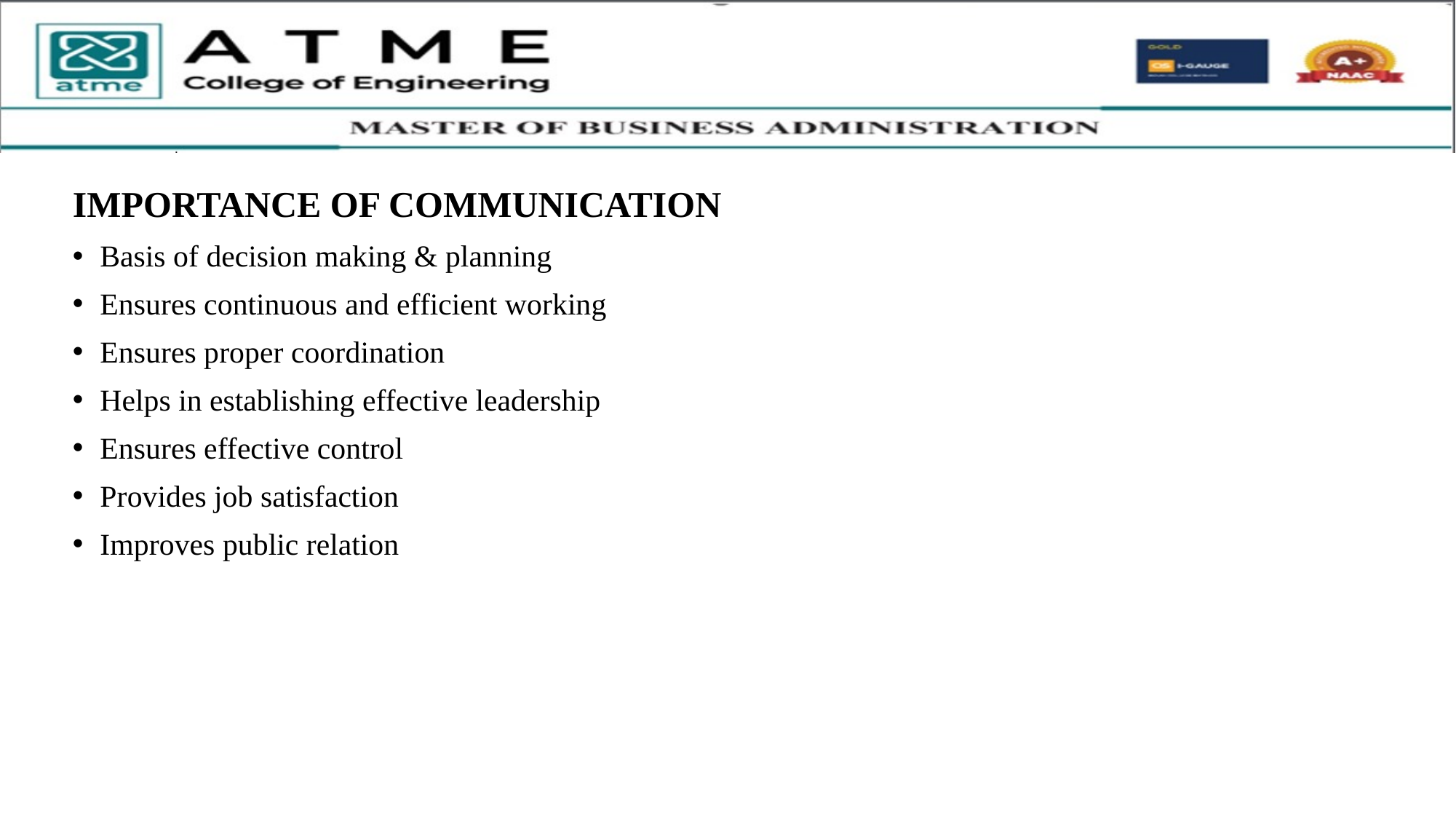

IMPORTANCE OF COMMUNICATION
Basis of decision making & planning
Ensures continuous and efficient working
Ensures proper coordination
Helps in establishing effective leadership
Ensures effective control
Provides job satisfaction
Improves public relation